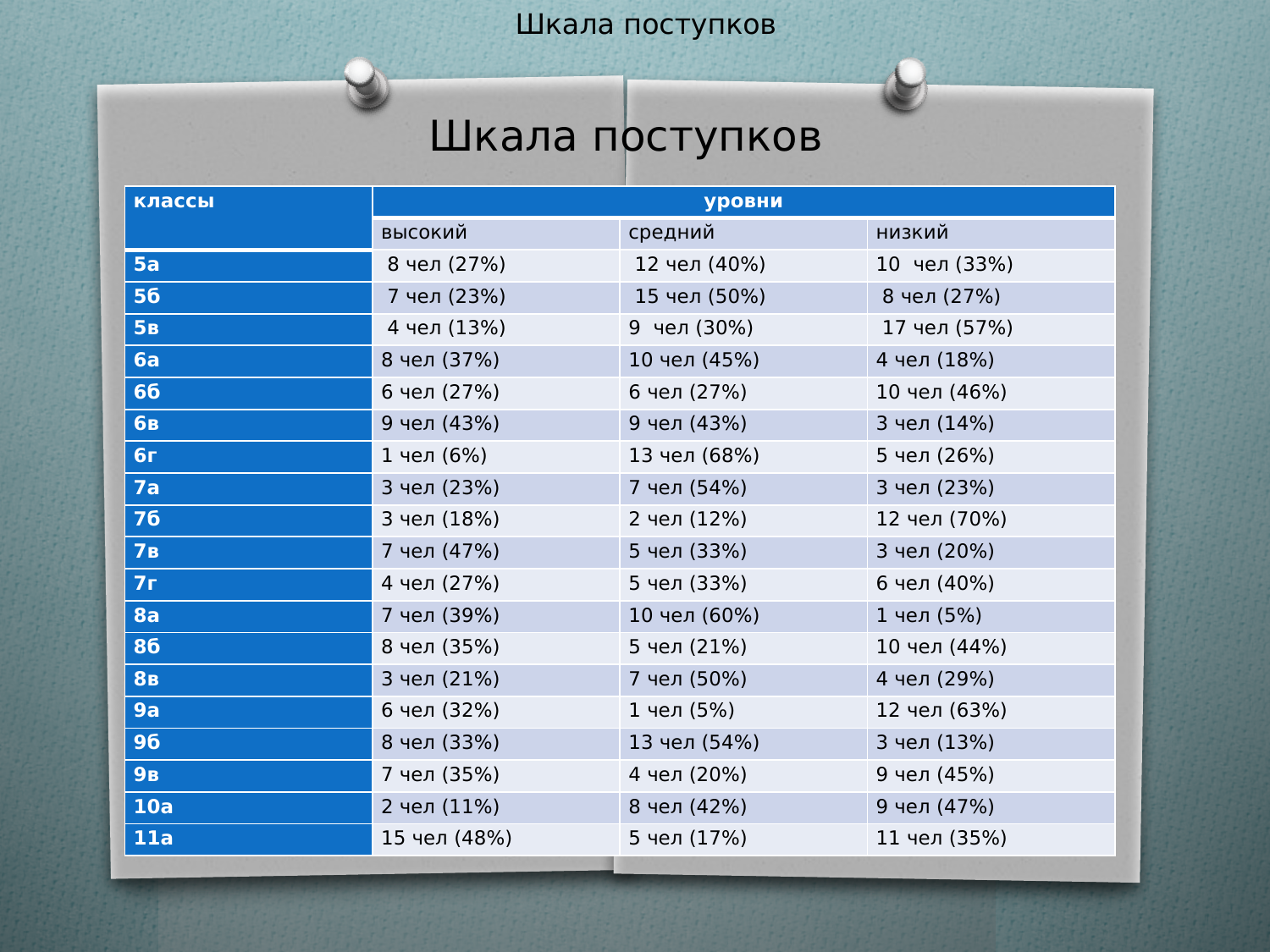

Шкала поступков
# Шкала поступков
| классы | уровни |  |  |
| --- | --- | --- | --- |
|  | высокий | средний | низкий |
| 5а | 8 чел (27%) | 12 чел (40%) | 10  чел (33%) |
| 5б | 7 чел (23%) | 15 чел (50%) | 8 чел (27%) |
| 5в | 4 чел (13%) | 9  чел (30%) | 17 чел (57%) |
| 6а | 8 чел (37%) | 10 чел (45%) | 4 чел (18%) |
| 6б | 6 чел (27%) | 6 чел (27%) | 10 чел (46%) |
| 6в | 9 чел (43%) | 9 чел (43%) | 3 чел (14%) |
| 6г | 1 чел (6%) | 13 чел (68%) | 5 чел (26%) |
| 7а | 3 чел (23%) | 7 чел (54%) | 3 чел (23%) |
| 7б | 3 чел (18%) | 2 чел (12%) | 12 чел (70%) |
| 7в | 7 чел (47%) | 5 чел (33%) | 3 чел (20%) |
| 7г | 4 чел (27%) | 5 чел (33%) | 6 чел (40%) |
| 8а | 7 чел (39%) | 10 чел (60%) | 1 чел (5%) |
| 8б | 8 чел (35%) | 5 чел (21%) | 10 чел (44%) |
| 8в | 3 чел (21%) | 7 чел (50%) | 4 чел (29%) |
| 9а | 6 чел (32%) | 1 чел (5%) | 12 чел (63%) |
| 9б | 8 чел (33%) | 13 чел (54%) | 3 чел (13%) |
| 9в | 7 чел (35%) | 4 чел (20%) | 9 чел (45%) |
| 10а | 2 чел (11%) | 8 чел (42%) | 9 чел (47%) |
| 11а | 15 чел (48%) | 5 чел (17%) | 11 чел (35%) |